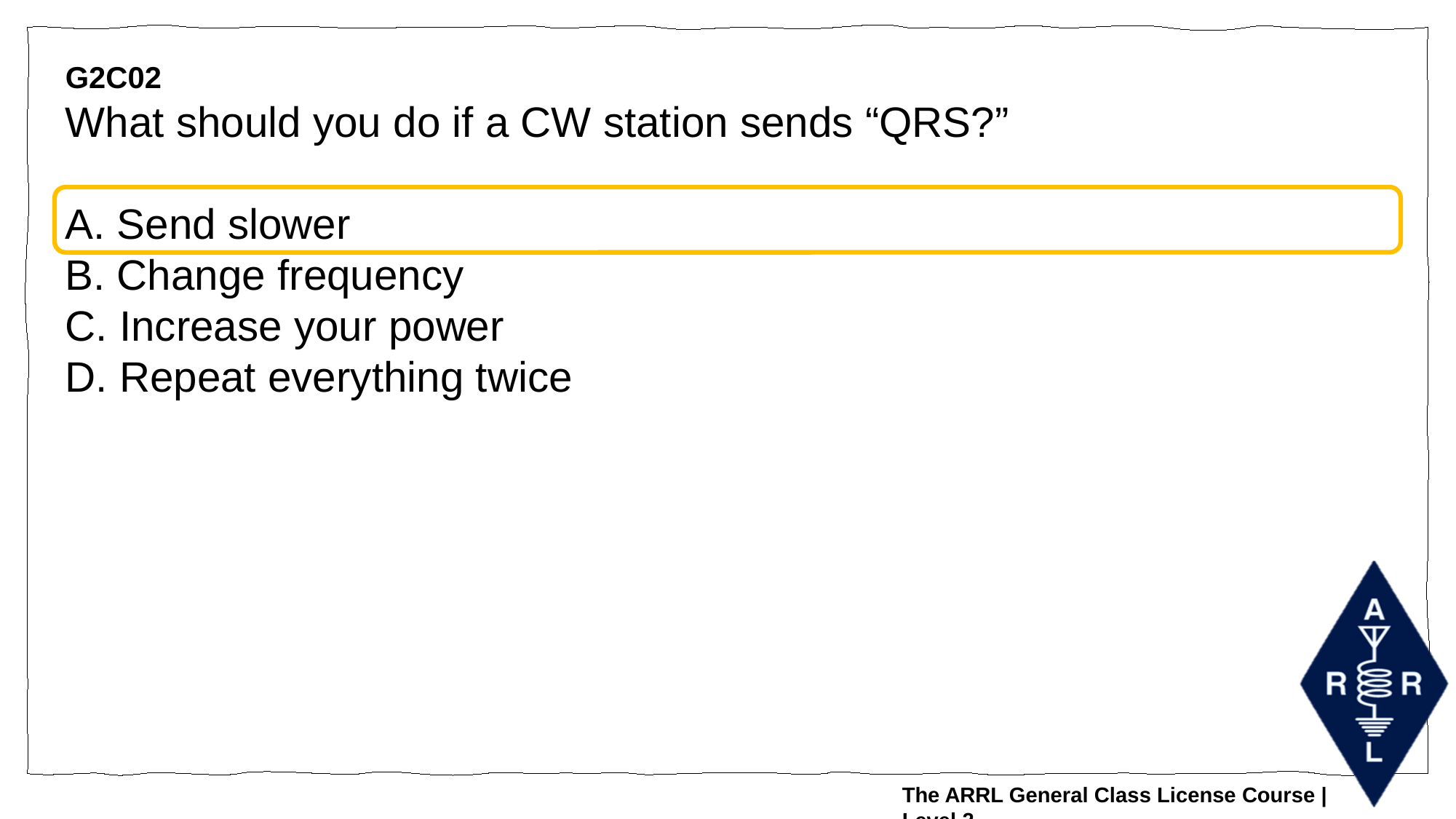

G2C02
What should you do if a CW station sends “QRS?”

A. Send slower
B. Change frequency
C. Increase your power
D. Repeat everything twice